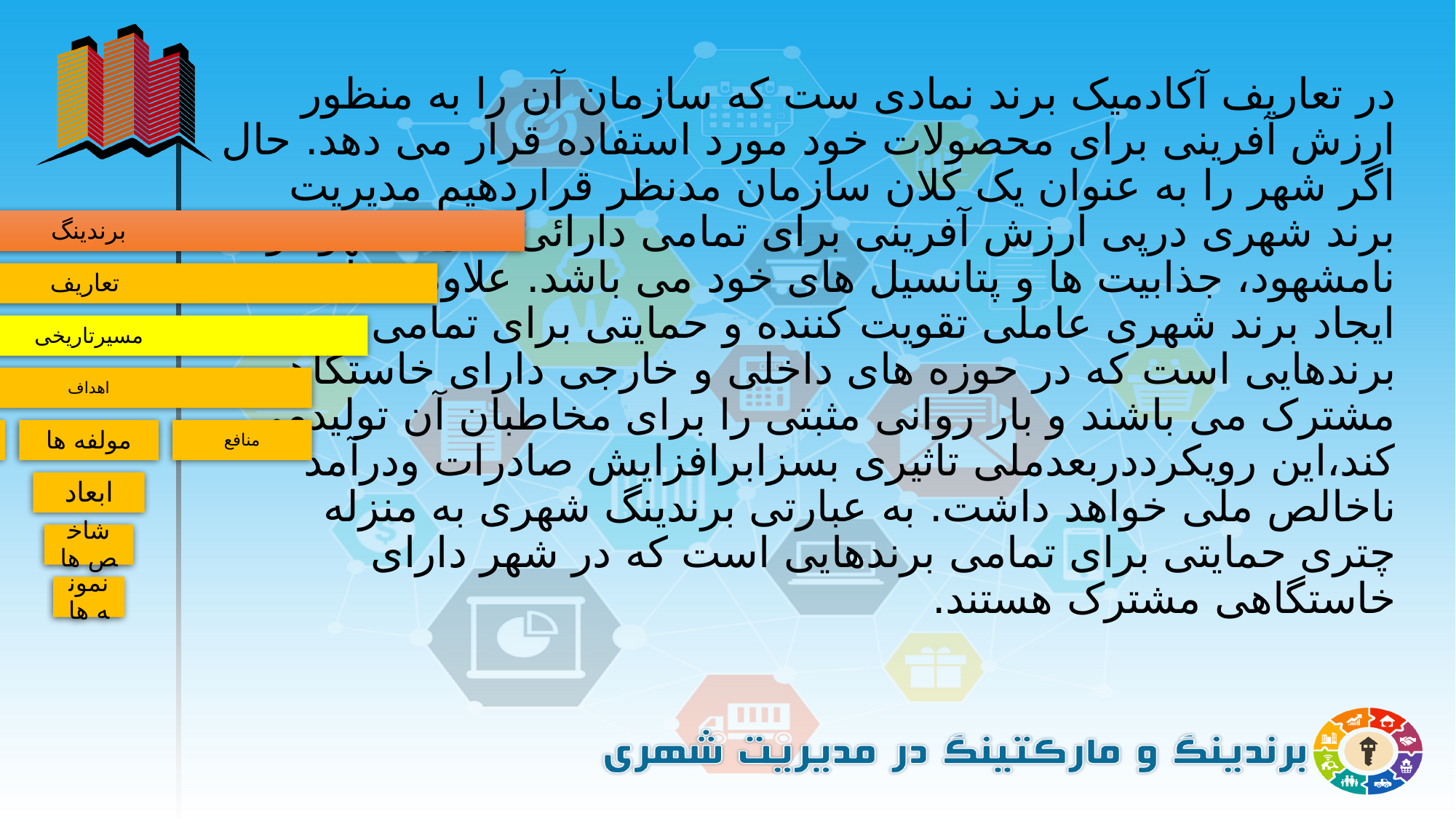

در تعاریف آکادمیک برند نمادی ست که سازمان آن را به منظور ارزش آفرینی برای محصولات خود مورد استفاده قرار می دهد. حال اگر شهر را به عنوان یک کلان سازمان مدنظر قراردهیم مدیریت برند شهری درپی ارزش آفرینی برای تمامی دارائی های مشهود و نامشهود، جذابیت ها و پتانسیل های خود می باشد. علاوه بر این، ایجاد برند شهری عاملی تقویت کننده و حمایتی برای تمامی برندهایی است که در حوزه های داخلی و خارجی دارای خاستگاهی مشترک می باشند و بار روانی مثبتی را برای مخاطبان آن تولیدمی کند،این رویکرددربعدملی تاثیری بسزابرافزایش صادرات ودرآمد ناخالص ملی خواهد داشت. به عبارتی برندینگ شهری به منزله چتری حمایتی برای تمامی برندهایی است که در شهر دارای خاستگاهی مشترک هستند.

برندینگ
تعاریف
مسیرتاریخی
اهداف
مولفه ها
منافع
ابعاد
شاخص ها
نمونه ها